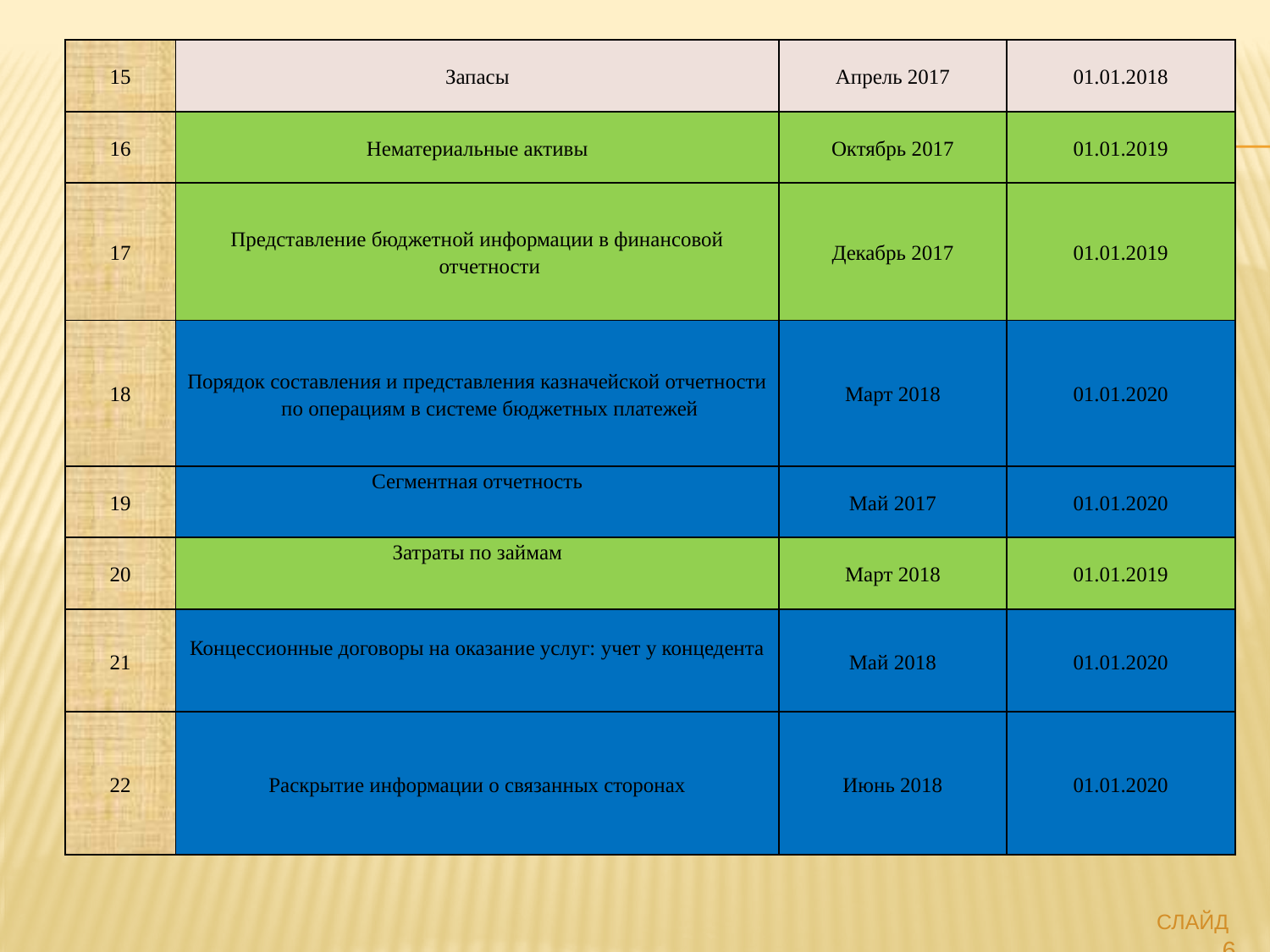

| 15 | Запасы | Апрель 2017 | 01.01.2018 |
| --- | --- | --- | --- |
| 16 | Нематериальные активы | Октябрь 2017 | 01.01.2019 |
| 17 | Представление бюджетной информации в финансовой отчетности | Декабрь 2017 | 01.01.2019 |
| 18 | Порядок составления и представления казначейской отчетности по операциям в системе бюджетных платежей | Март 2018 | 01.01.2020 |
| 19 | Сегментная отчетность | Май 2017 | 01.01.2020 |
| 20 | Затраты по займам | Март 2018 | 01.01.2019 |
| 21 | Концессионные договоры на оказание услуг: учет у концедента | Май 2018 | 01.01.2020 |
| 22 | Раскрытие информации о связанных сторонах | Июнь 2018 | 01.01.2020 |
СЛАЙД 6